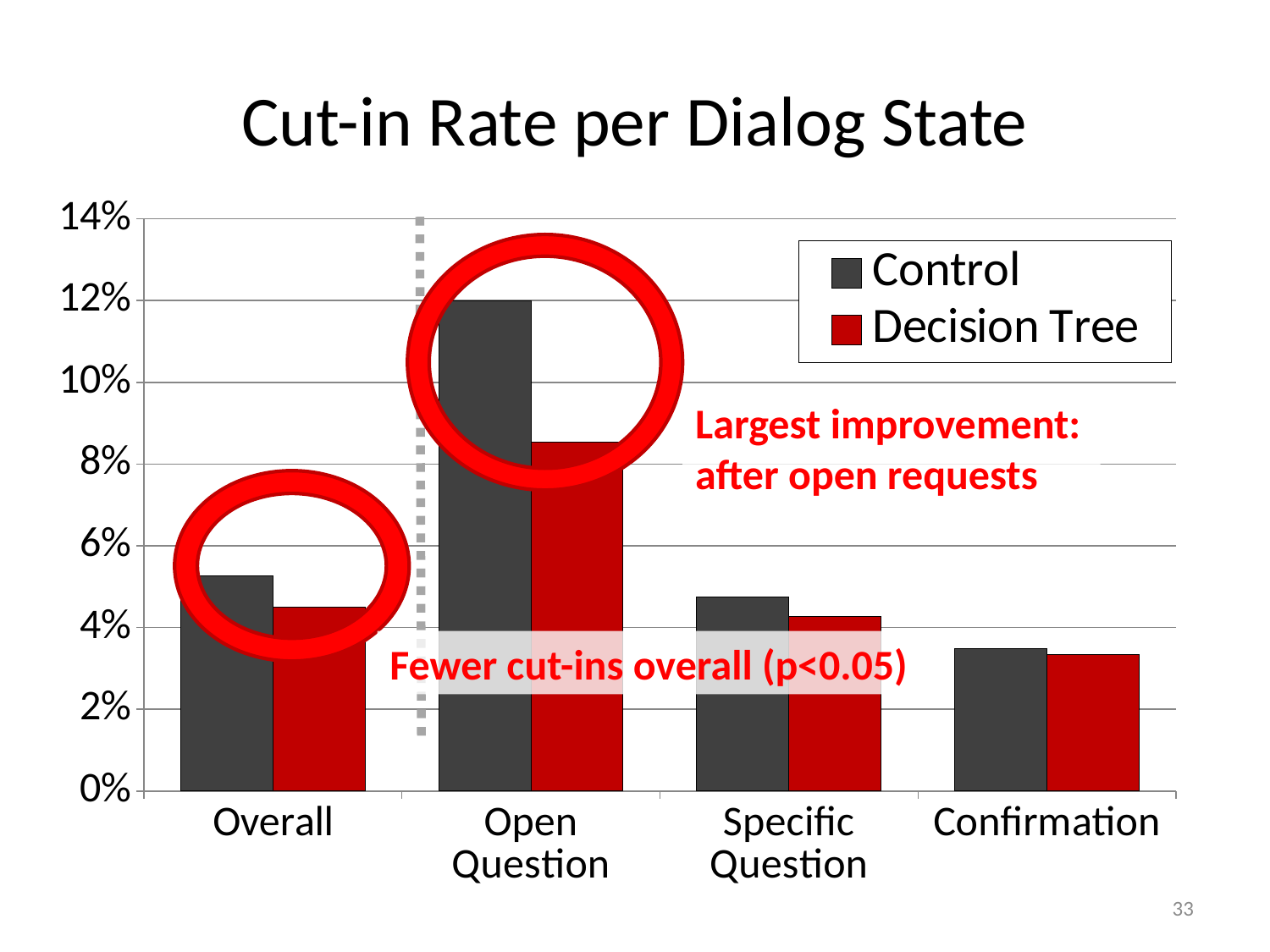

# Cut-in Rate per Dialog State

### Chart

| Category | Control | Decision Tree |
|---|---|---|
| Overall | 0.052600472813238826 | 0.045029846872566795 |
| Open Question | 0.11996713229252258 | 0.08535564853556495 |
| Specific Question | 0.047393364928910005 | 0.0426587301587302 |
| Confirmation | 0.03480340063761958 | 0.033293697978596916 |
Largest improvement: after open requests

Fewer cut-ins overall (p<0.05)
33